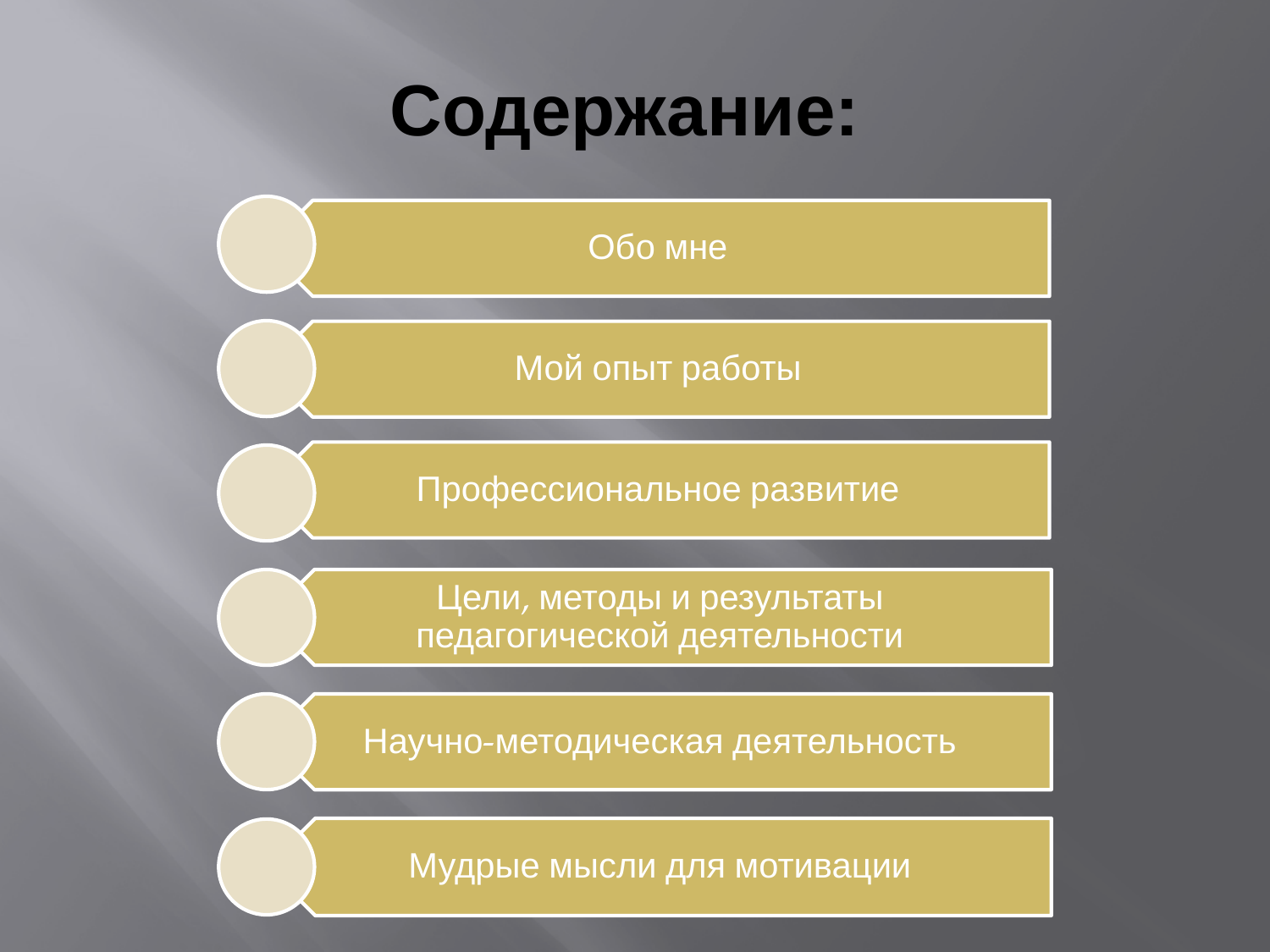

# Содержание:
Обо мне
Мой опыт работы
 Профессиональное развитие
Цели, методы и результаты педагогической деятельности
Научно-методическая деятельность
 Мудрые мысли для мотивации